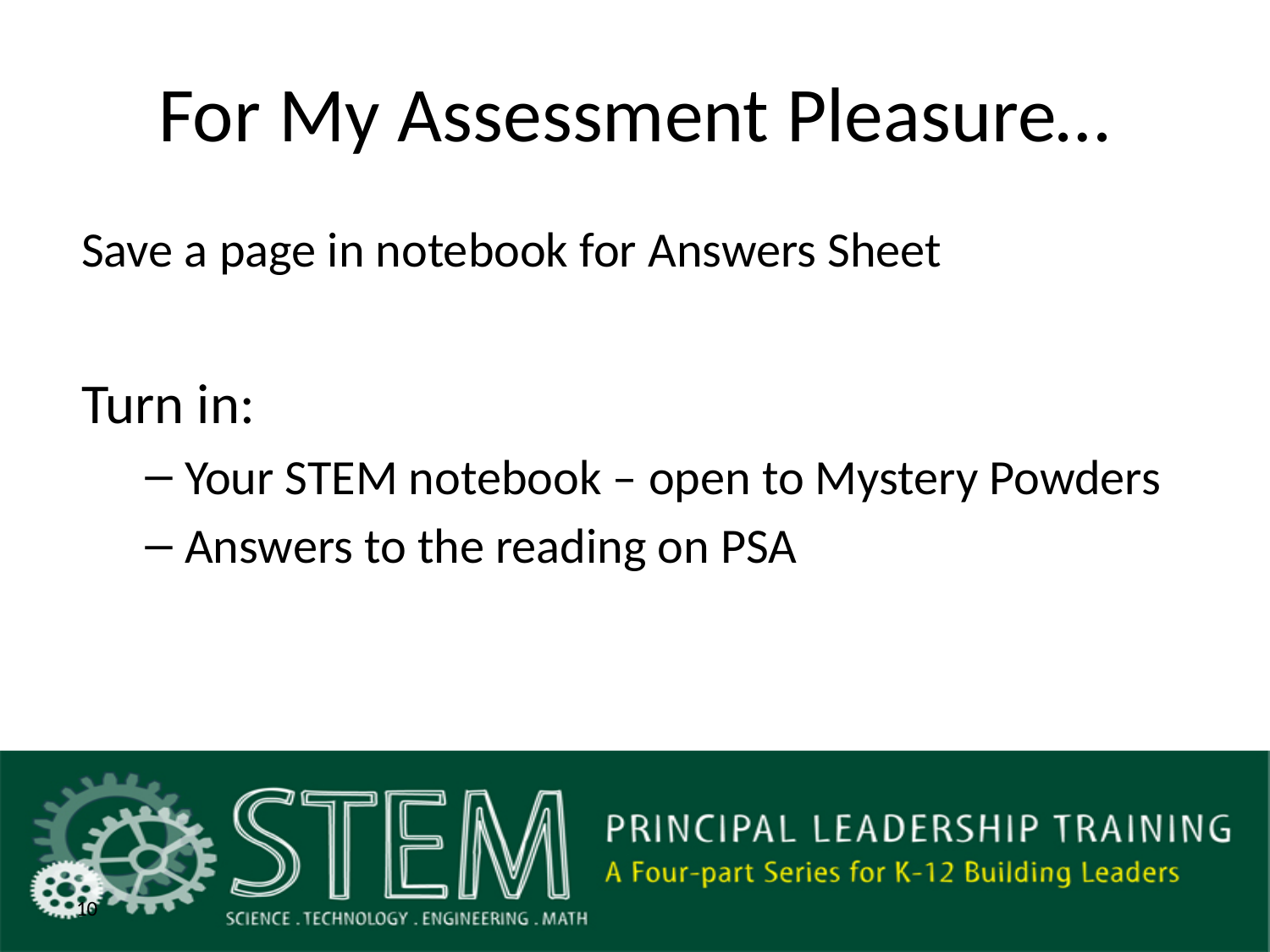

# For My Assessment Pleasure…
Save a page in notebook for Answers Sheet

Turn in:
Your STEM notebook – open to Mystery Powders
Answers to the reading on PSA

10